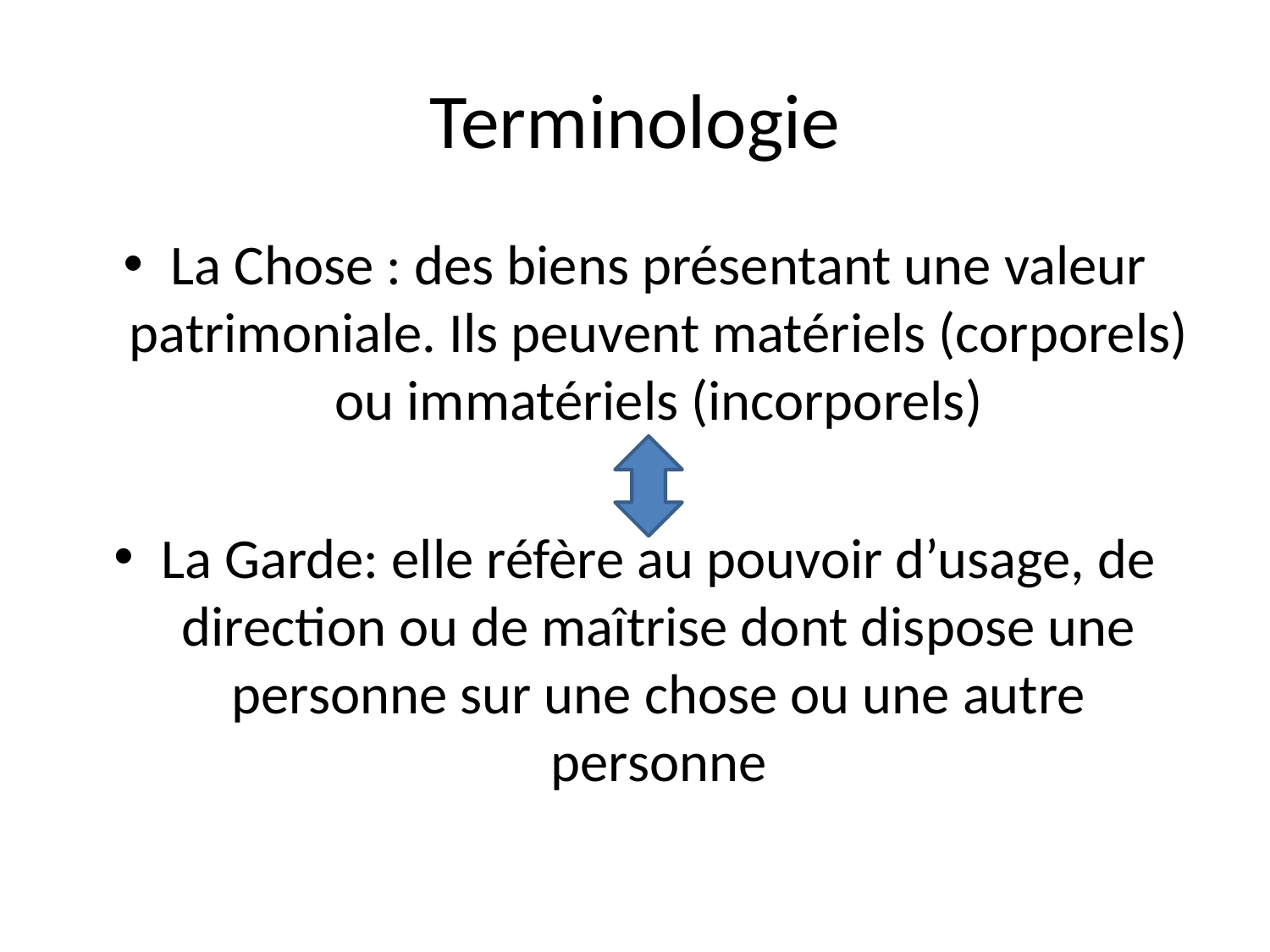

# Terminologie
La Chose : des biens présentant une valeur patrimoniale. Ils peuvent matériels (corporels) ou immatériels (incorporels)

La Garde: elle réfère au pouvoir d’usage, de direction ou de maîtrise dont dispose une personne sur une chose ou une autre personne